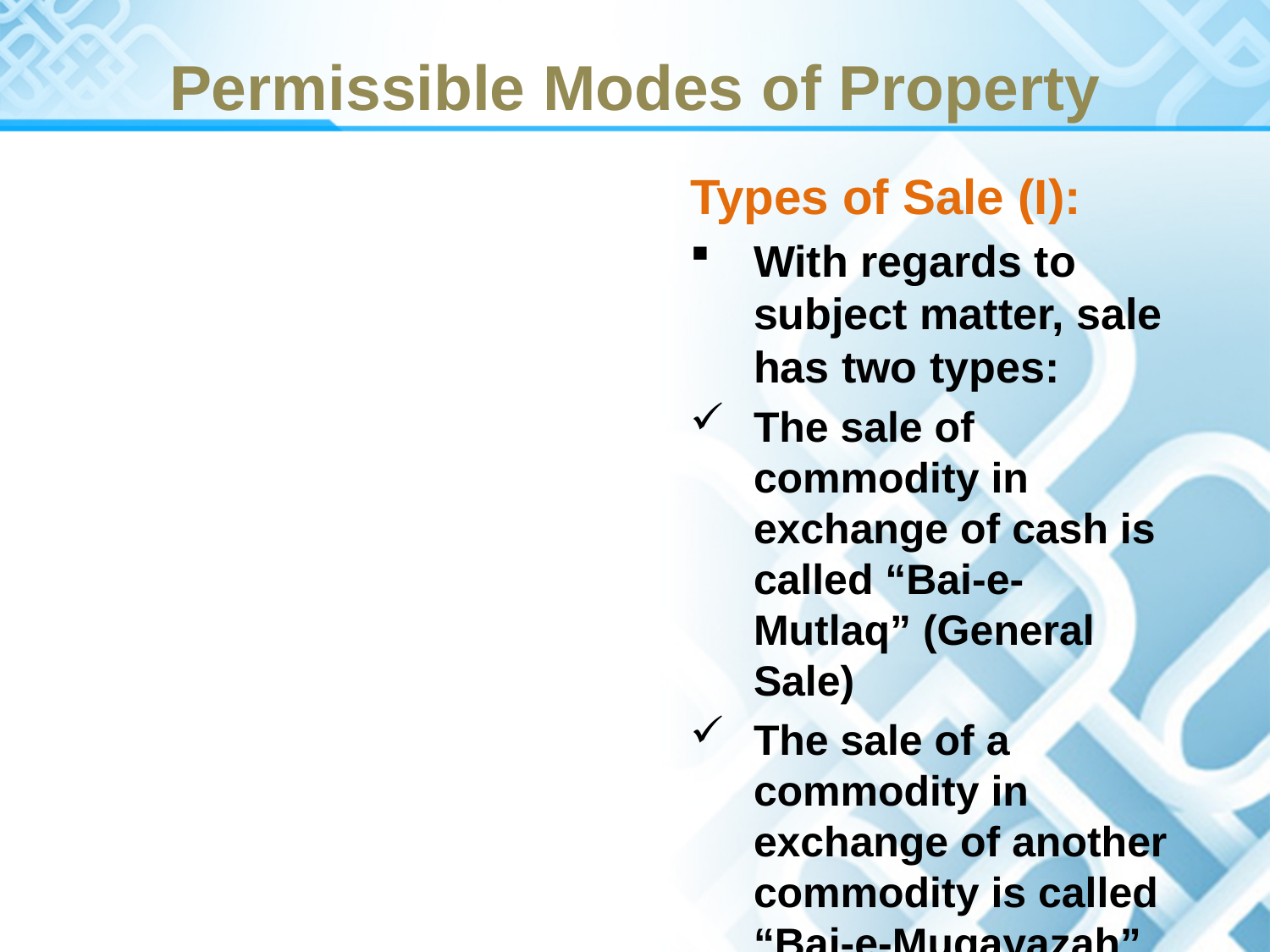

Permissible Modes of Property
Types of Sale (I):
With regards to subject matter, sale has two types:
The sale of commodity in exchange of cash is called “Bai-e-Mutlaq” (General Sale)
The sale of a commodity in exchange of another commodity is called “Bai-e-Muqayazah” (Barter Sale)